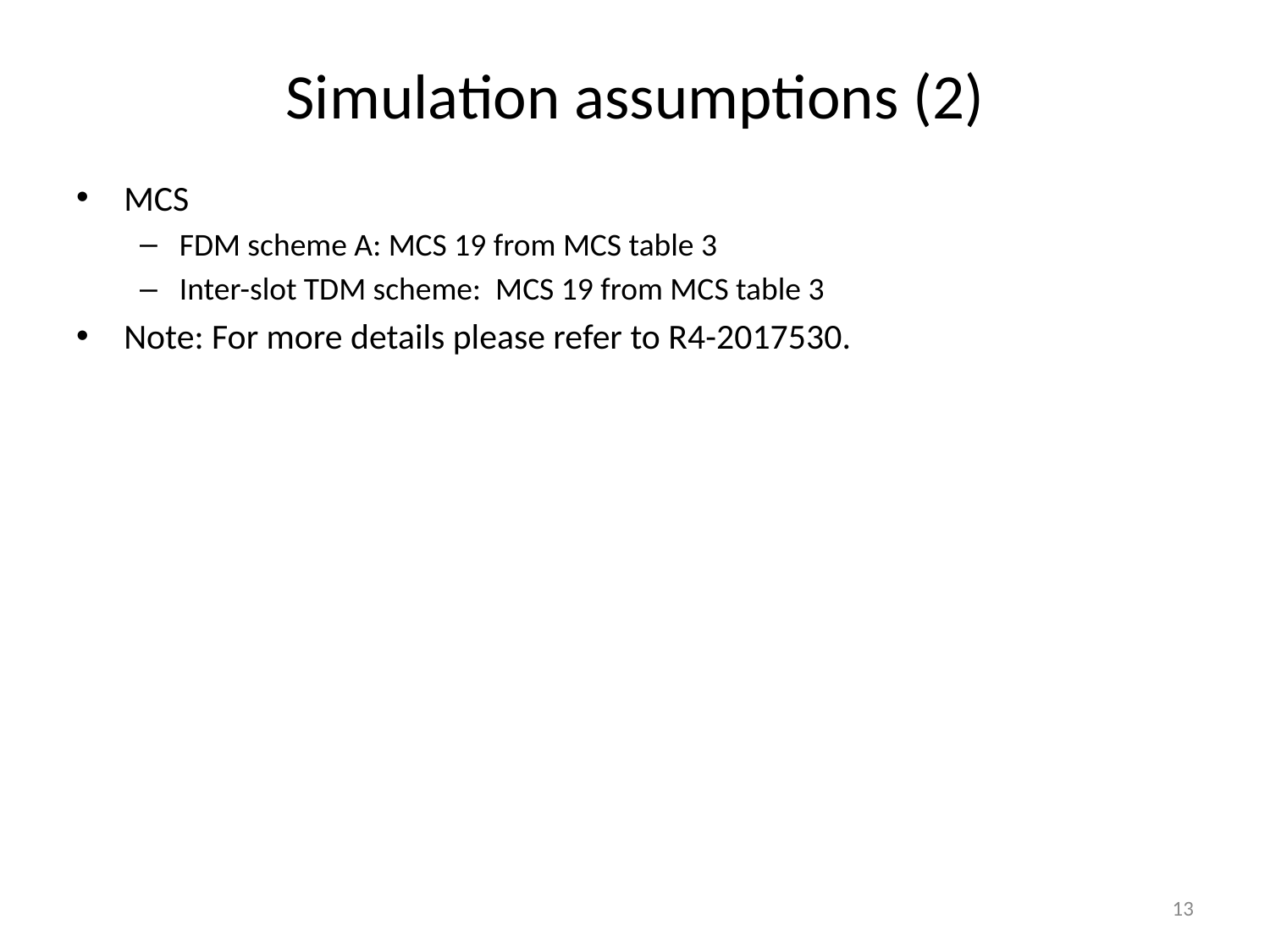

# Simulation assumptions (2)
MCS
FDM scheme A: MCS 19 from MCS table 3
Inter-slot TDM scheme:  MCS 19 from MCS table 3
Note: For more details please refer to R4-2017530.

13